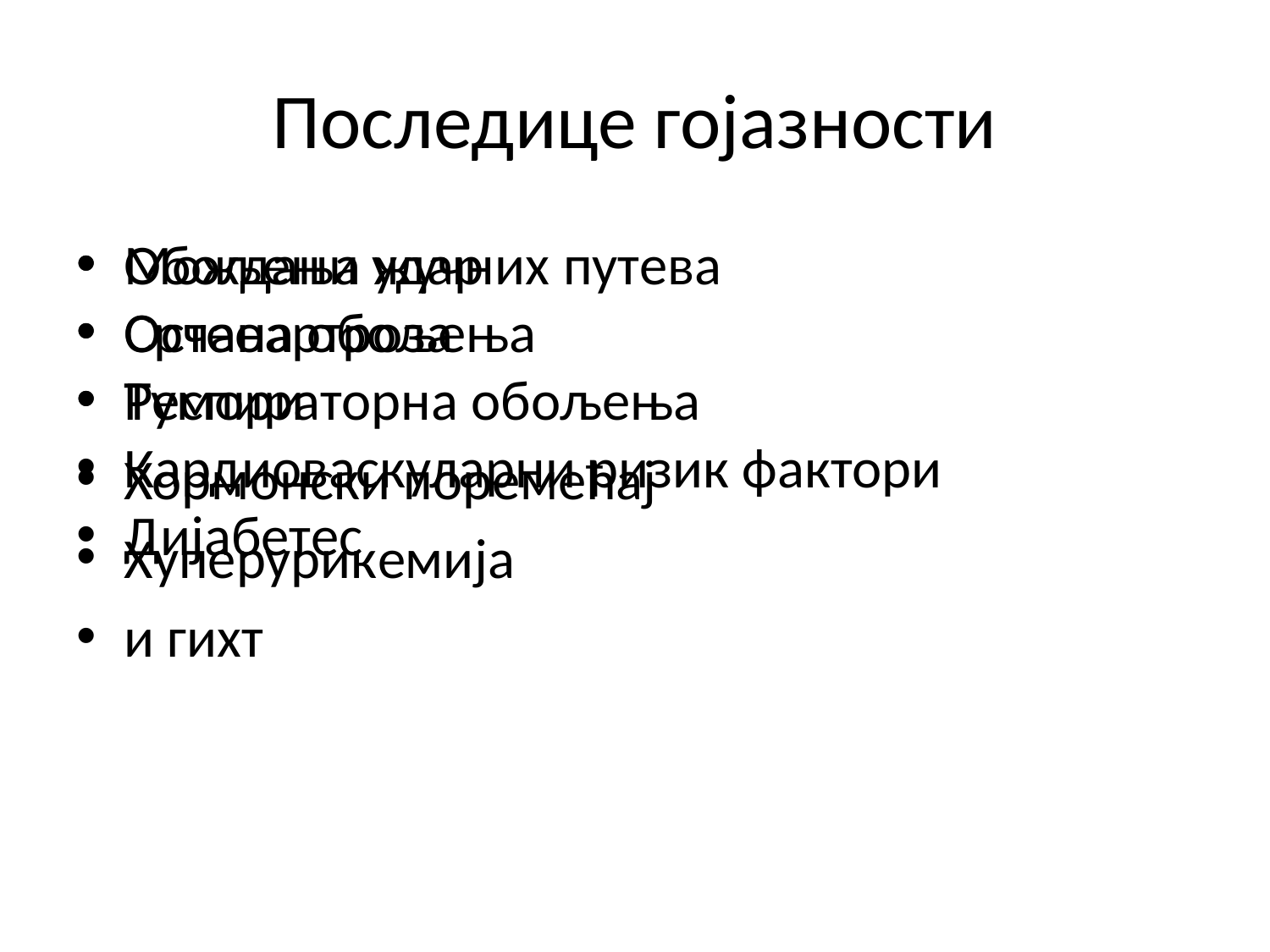

# Последице гојазности
Мождани удар
Срчана обољења
Респираторна обољења
Кардиоваскуларни ризик фактори
Дијабетес

Обољења жучних путева
Остеоартроза
Тумори
Хормонски поремећај
Хyперурикемија
и гихт